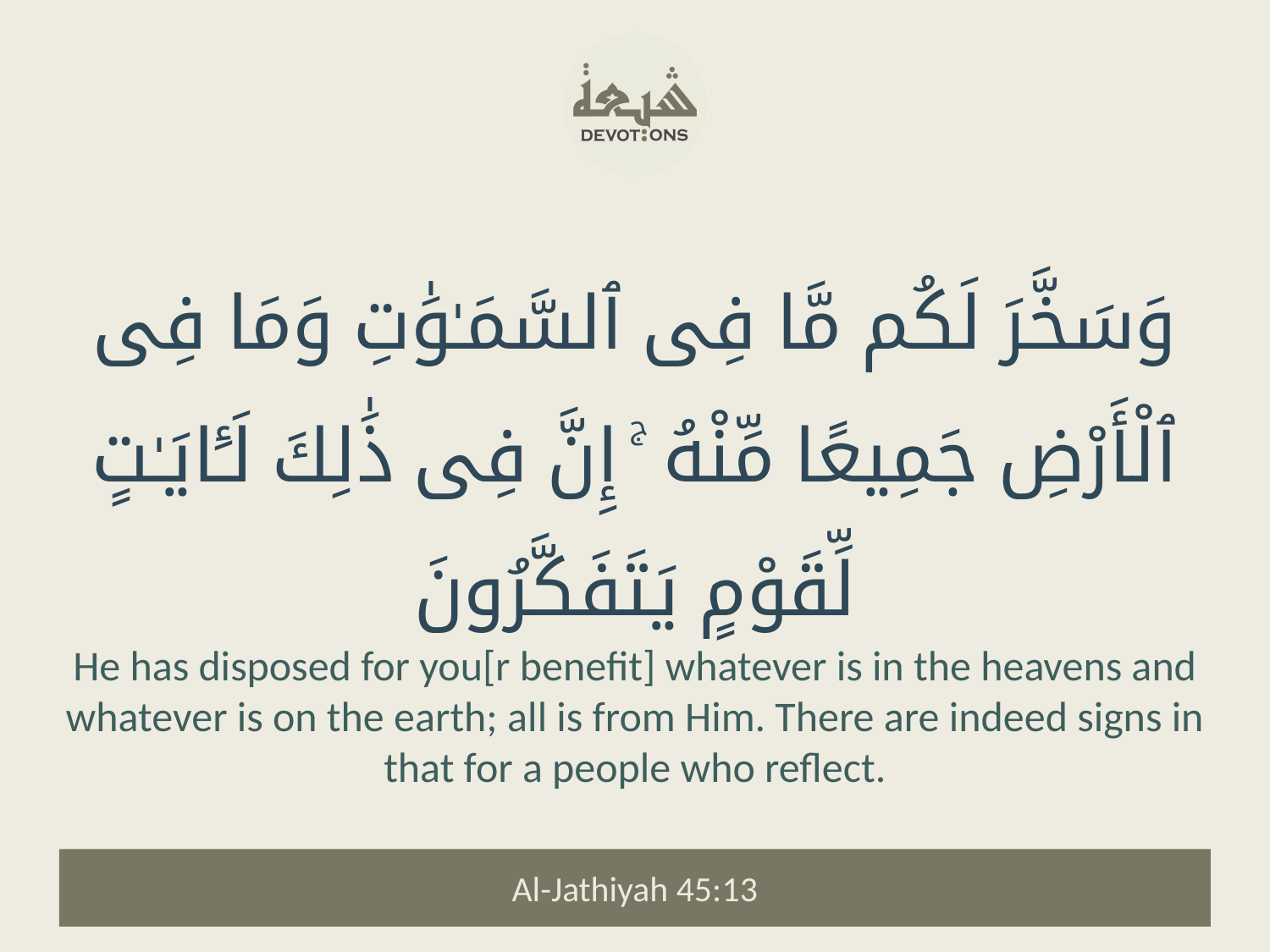

وَسَخَّرَ لَكُم مَّا فِى ٱلسَّمَـٰوَٰتِ وَمَا فِى ٱلْأَرْضِ جَمِيعًا مِّنْهُ ۚ إِنَّ فِى ذَٰلِكَ لَـَٔايَـٰتٍ لِّقَوْمٍ يَتَفَكَّرُونَ
He has disposed for you[r benefit] whatever is in the heavens and whatever is on the earth; all is from Him. There are indeed signs in that for a people who reflect.
Al-Jathiyah 45:13